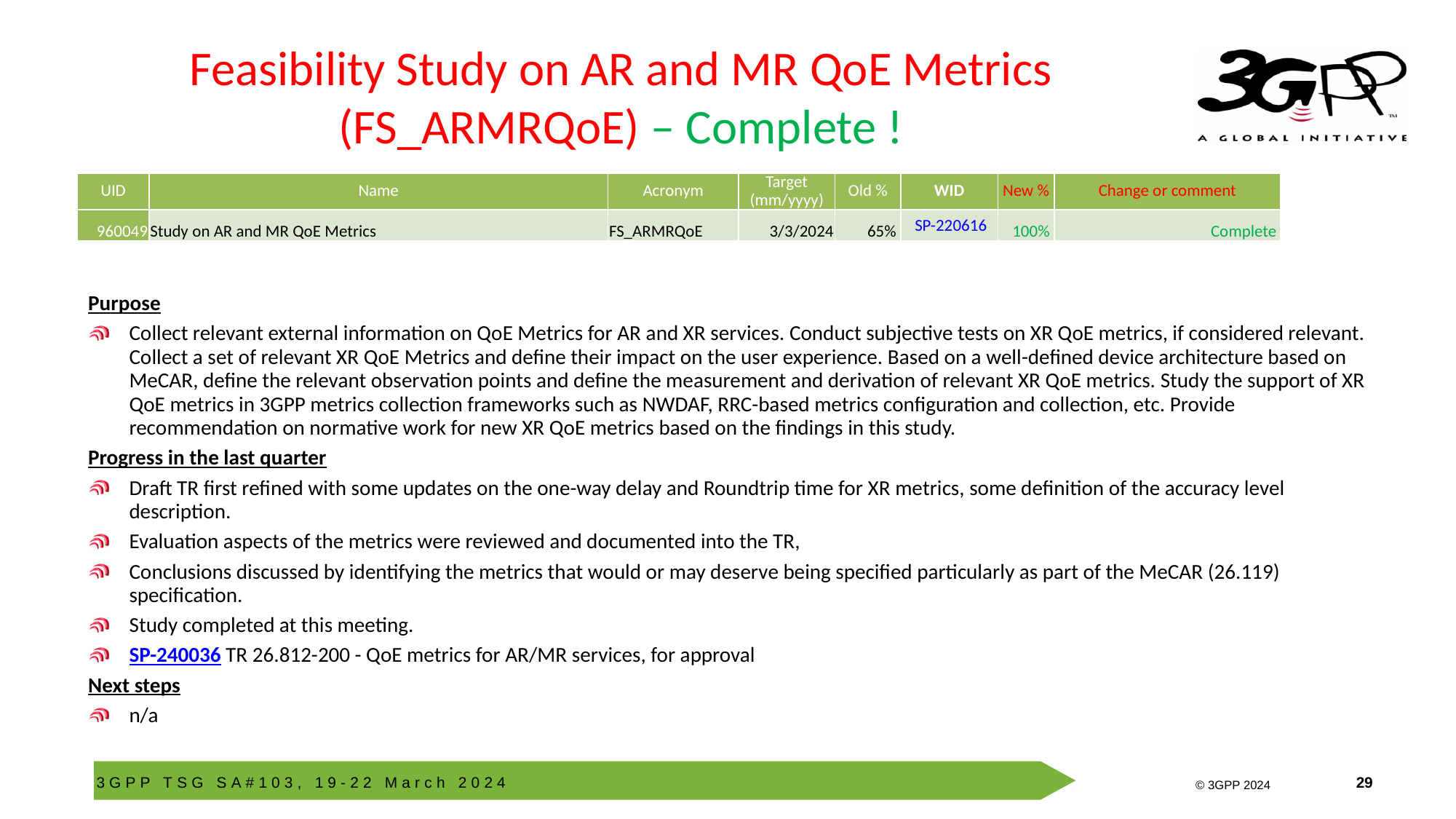

# Feasibility Study on AR and MR QoE Metrics (FS_ARMRQoE) – Complete !
| UID | Name | Acronym | Target (mm/yyyy) | Old % | WID | New % | Change or comment |
| --- | --- | --- | --- | --- | --- | --- | --- |
| 960049 | Study on AR and MR QoE Metrics | FS\_ARMRQoE | 3/3/2024 | 65% | SP-220616 | 100% | Complete |
Purpose
Collect relevant external information on QoE Metrics for AR and XR services. Conduct subjective tests on XR QoE metrics, if considered relevant. Collect a set of relevant XR QoE Metrics and define their impact on the user experience. Based on a well-defined device architecture based on MeCAR, define the relevant observation points and define the measurement and derivation of relevant XR QoE metrics. Study the support of XR QoE metrics in 3GPP metrics collection frameworks such as NWDAF, RRC-based metrics configuration and collection, etc. Provide recommendation on normative work for new XR QoE metrics based on the findings in this study.
Progress in the last quarter
Draft TR first refined with some updates on the one-way delay and Roundtrip time for XR metrics, some definition of the accuracy level description.
Evaluation aspects of the metrics were reviewed and documented into the TR,
Conclusions discussed by identifying the metrics that would or may deserve being specified particularly as part of the MeCAR (26.119) specification.
Study completed at this meeting.
SP-240036 TR 26.812-200 - QoE metrics for AR/MR services, for approval
Next steps
n/a